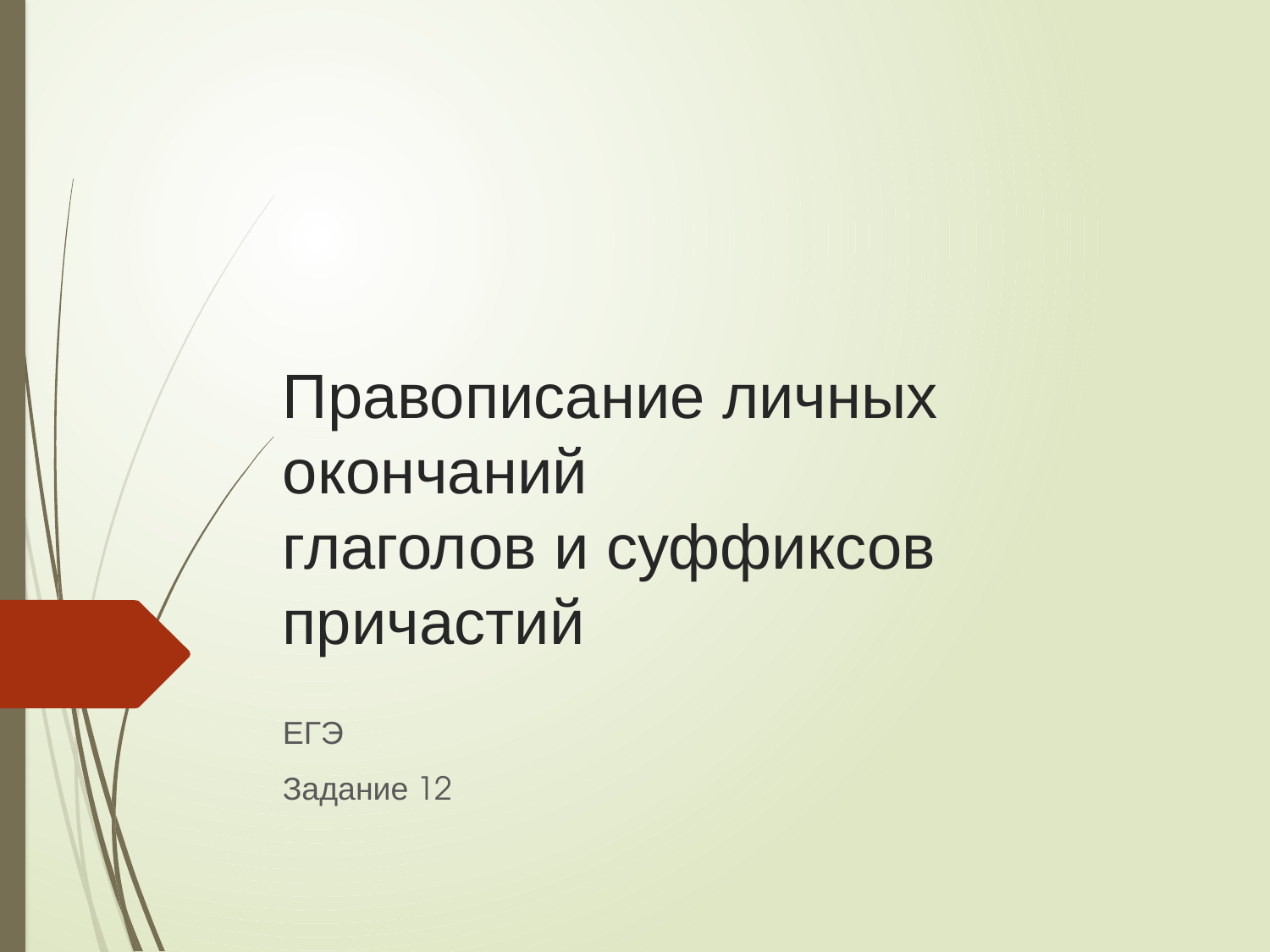

# Правописание личных окончаний глаголов и суффиксов причастий
ЕГЭ
Задание 12